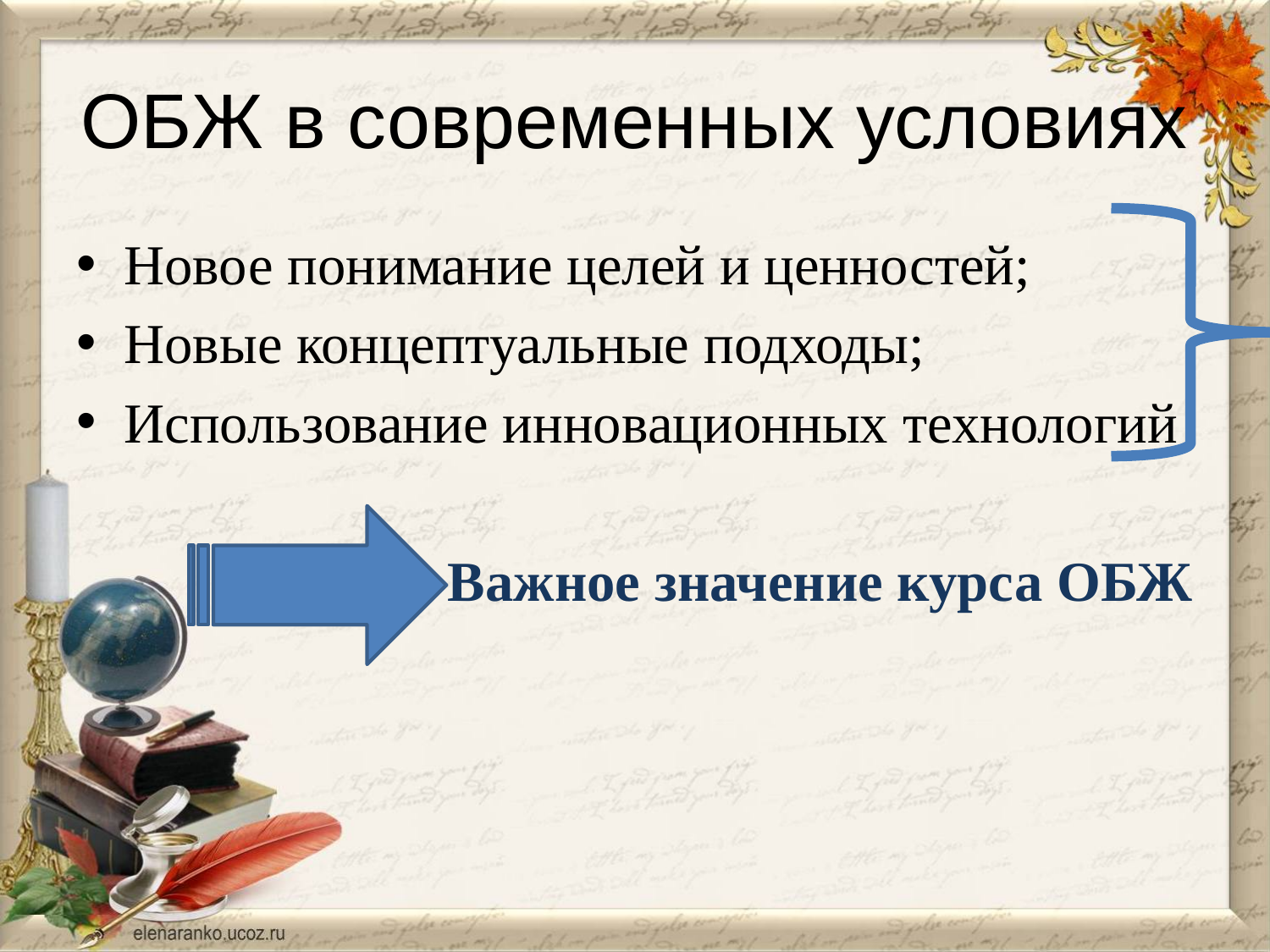

# ОБЖ в современных условиях

Новое понимание целей и ценностей;
Новые концептуальные подходы;
Использование инновационных технологий

Важное значение курса ОБЖ